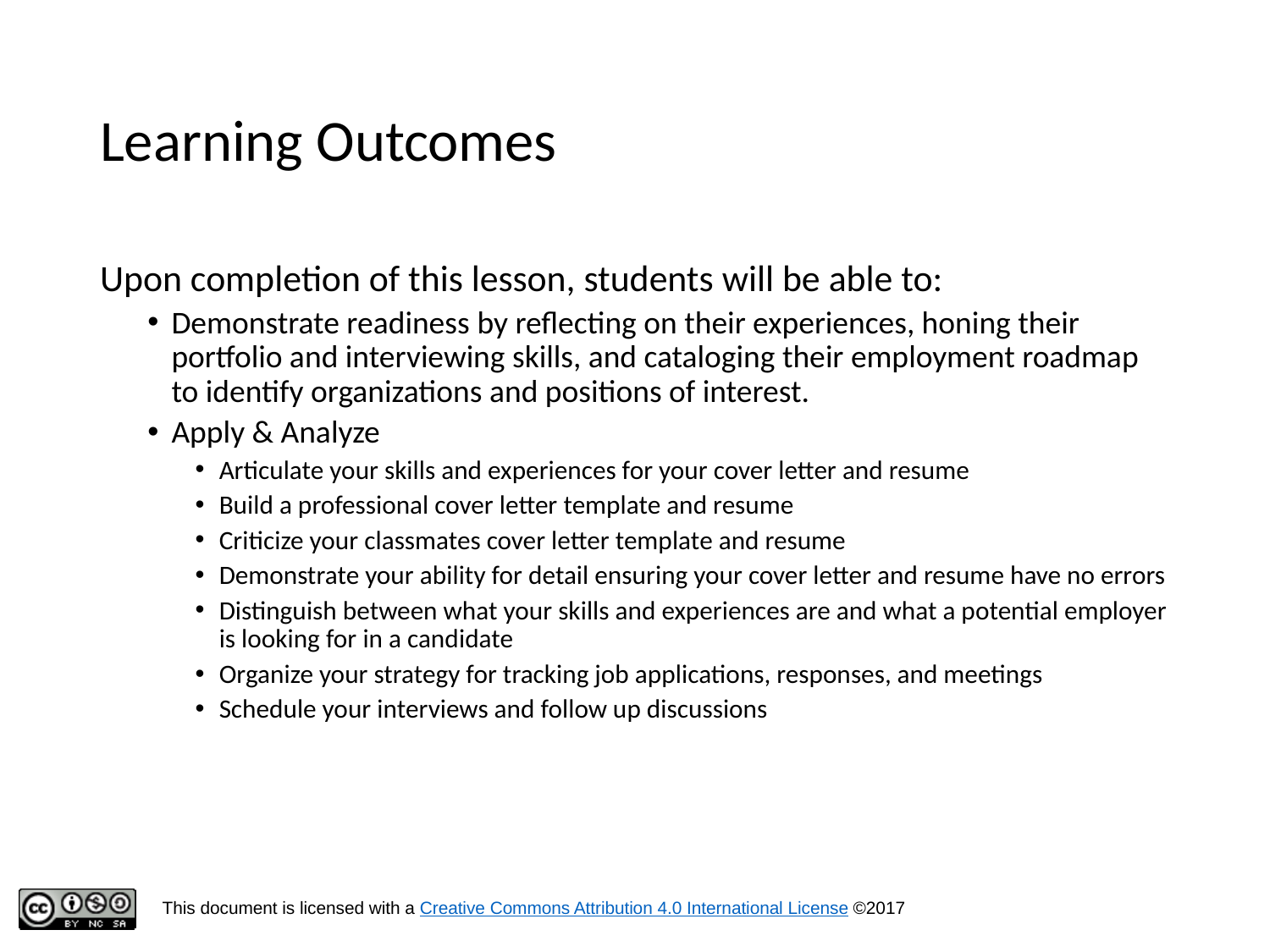

# Learning Outcomes
Upon completion of this lesson, students will be able to:
Demonstrate readiness by reflecting on their experiences, honing their portfolio and interviewing skills, and cataloging their employment roadmap to identify organizations and positions of interest.
Apply & Analyze
Articulate your skills and experiences for your cover letter and resume
Build a professional cover letter template and resume
Criticize your classmates cover letter template and resume
Demonstrate your ability for detail ensuring your cover letter and resume have no errors
Distinguish between what your skills and experiences are and what a potential employer is looking for in a candidate
Organize your strategy for tracking job applications, responses, and meetings
Schedule your interviews and follow up discussions